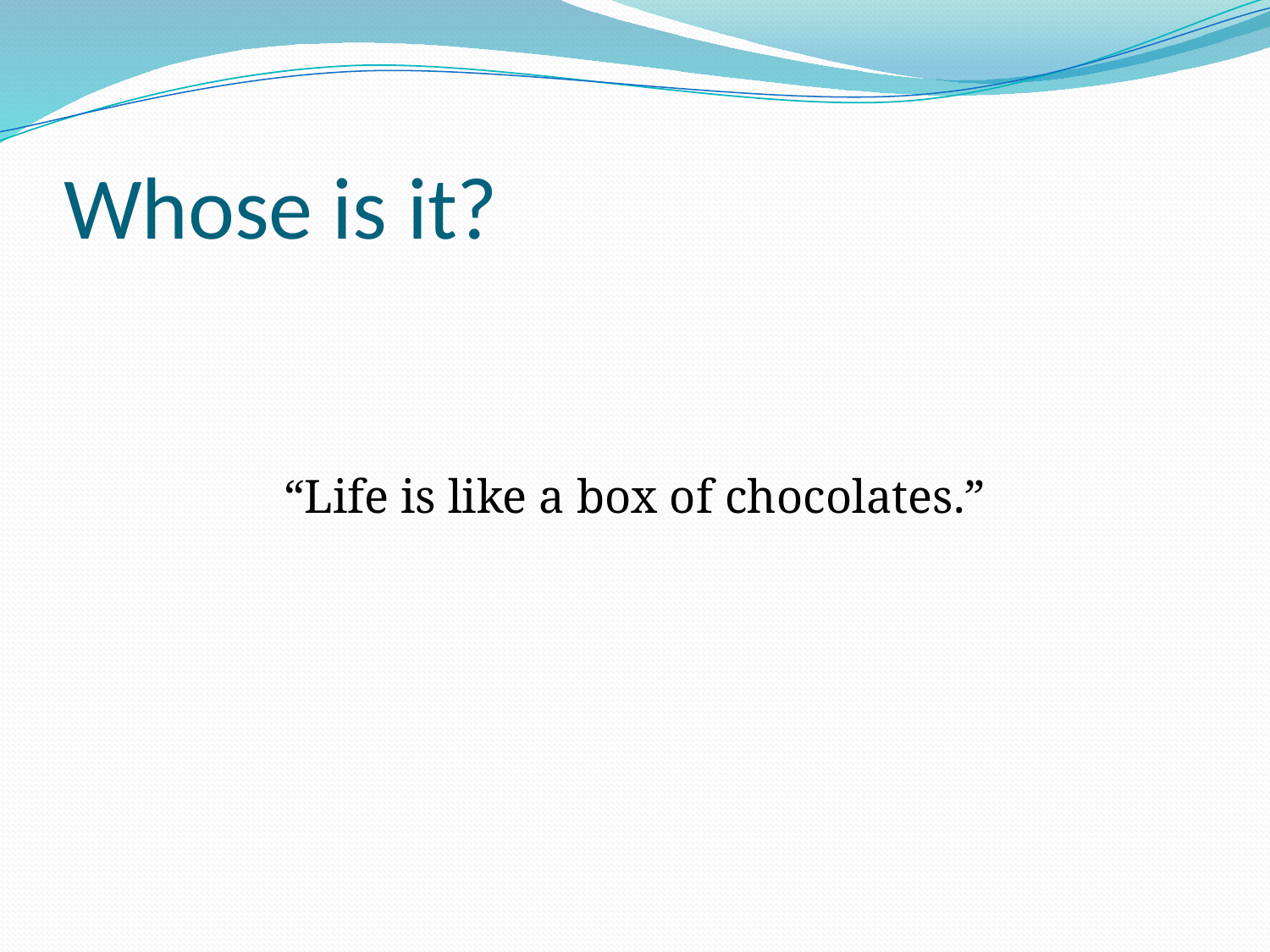

# Whose is it?

“Life is like a box of chocolates.”